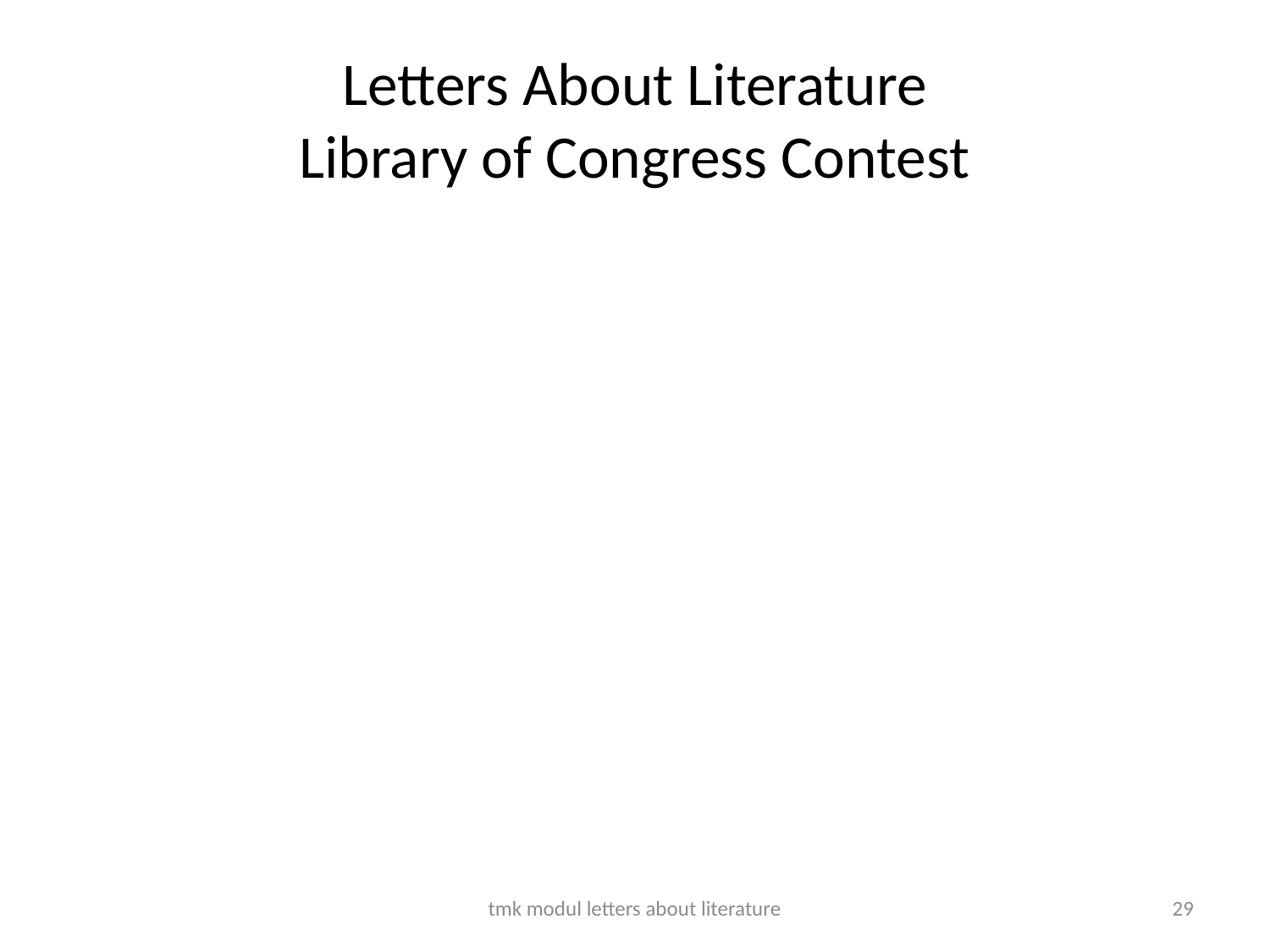

# Letters About Literature Library of Congress Contest

tmk modul letters about literature
29